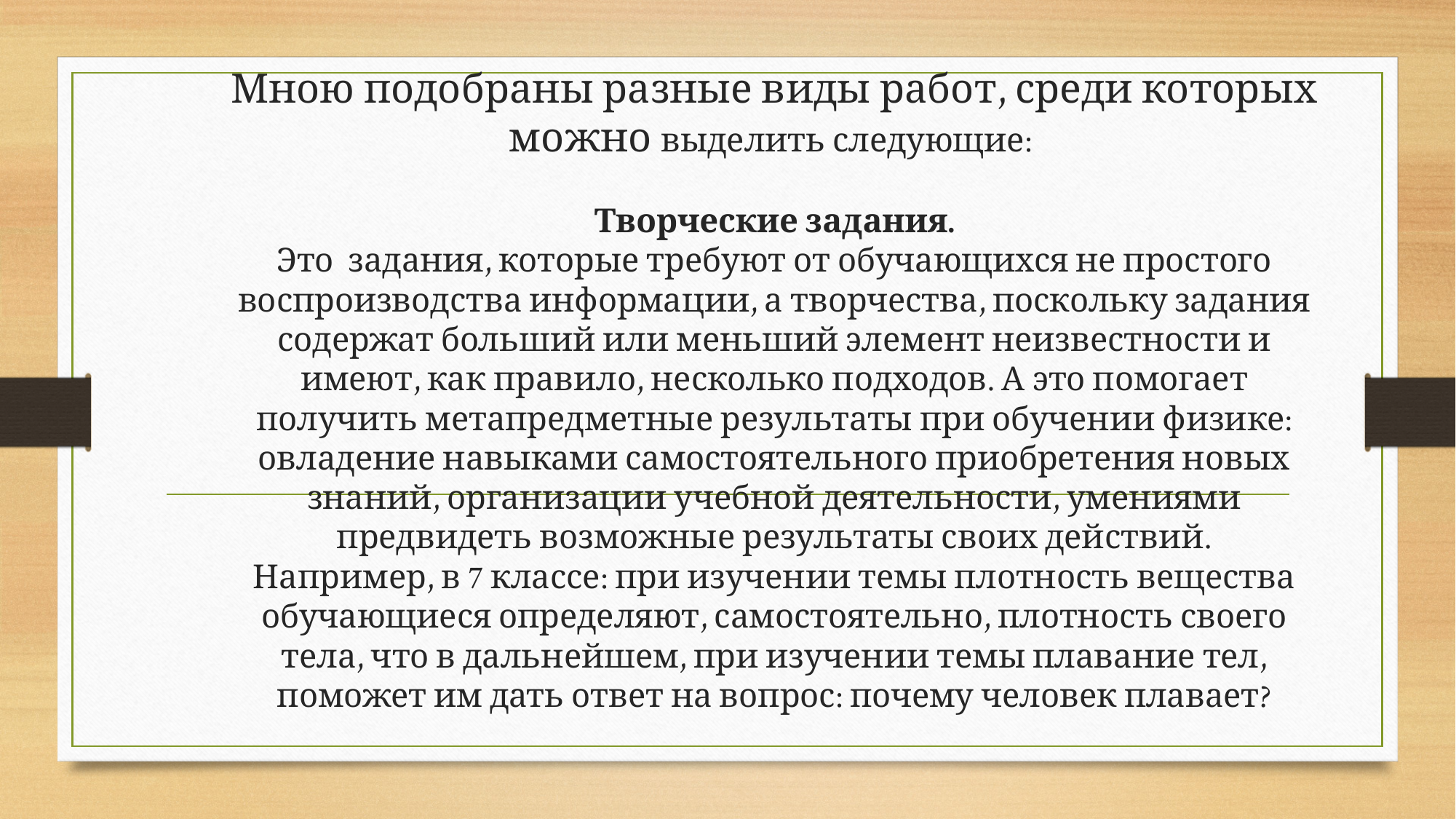

# Мною подобраны разные виды работ, среди которых можно выделить следующие: Творческие задания. Это  задания, которые требуют от обучающихся не простого воспроизводства информации, а творчества, поскольку задания содержат больший или меньший элемент неизвестности и имеют, как правило, несколько подходов. А это помогает получить метапредметные результаты при обучении физике: овладение навыками самостоятельного приобретения новых знаний, организации учебной деятельности, умениями предвидеть возможные результаты своих действий. Например, в 7 классе: при изучении темы плотность вещества обучающиеся определяют, самостоятельно, плотность своего тела, что в дальнейшем, при изучении темы плавание тел, поможет им дать ответ на вопрос: почему человек плавает?